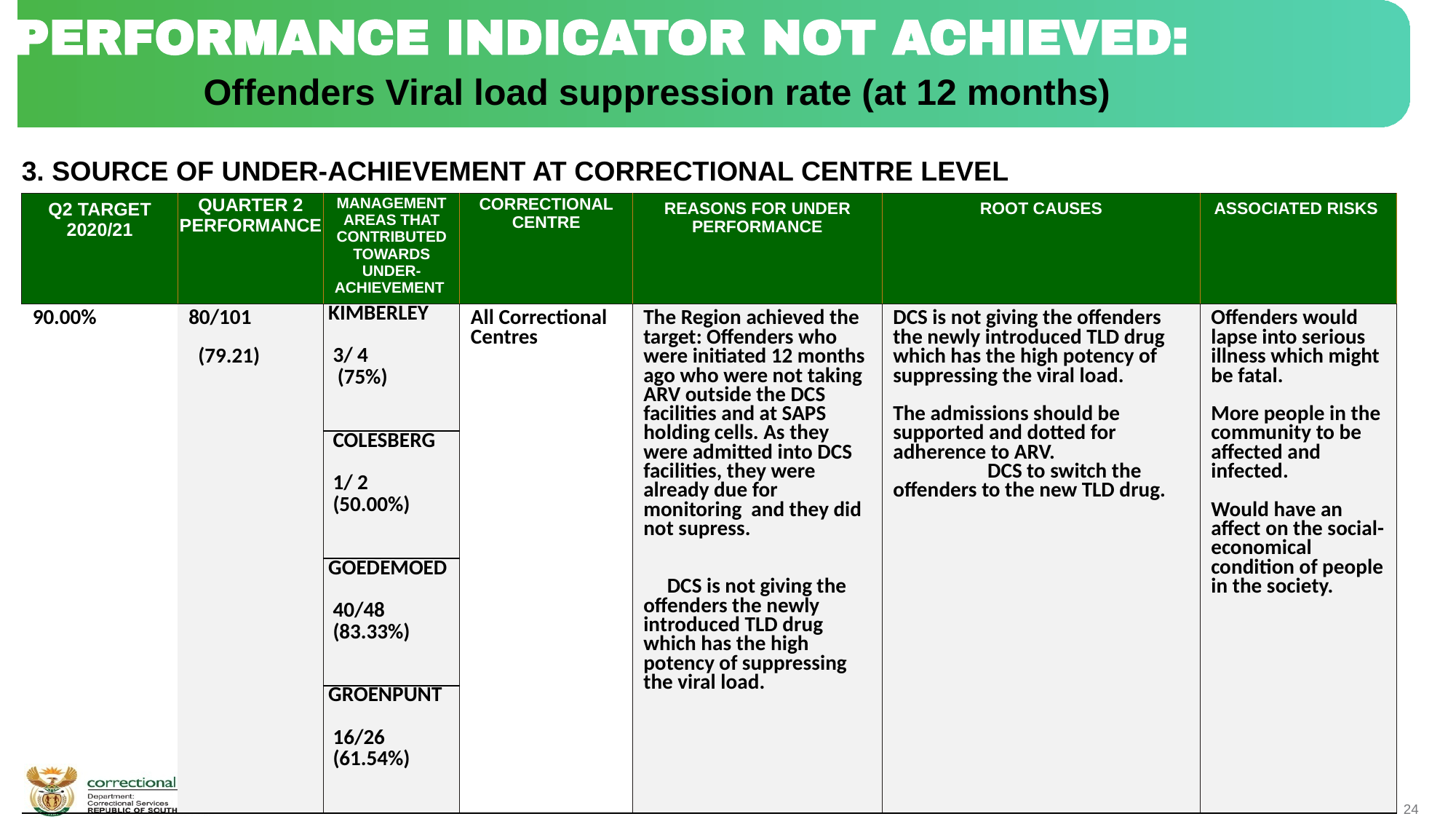

PERFORMANCE INDICATOR NOT ACHIEVED:
Offenders Viral load suppression rate (at 12 months)

     3. SOURCE OF UNDER-ACHIEVEMENT AT CORRECTIONAL CENTRE LEVEL
| Q2 TARGET 2020/21 | QUARTER 2 PERFORMANCE | MANAGEMENT AREAS THAT CONTRIBUTED TOWARDS UNDER-ACHIEVEMENT | CORRECTIONAL CENTRE | REASONS FOR UNDER PERFORMANCE | ROOT CAUSES | ASSOCIATED RISKS |
| --- | --- | --- | --- | --- | --- | --- |
| 90.00% | 80/101 (79.21) | KIMBERLEY 3/ 4 (75%) | All Correctional Centres | The Region achieved the target: Offenders who were initiated 12 months ago who were not taking ARV outside the DCS facilities and at SAPS holding cells. As they were admitted into DCS facilities, they were already due for monitoring and they did not supress. DCS is not giving the offenders the newly introduced TLD drug which has the high potency of suppressing the viral load. | DCS is not giving the offenders the newly introduced TLD drug which has the high potency of suppressing the viral load. The admissions should be supported and dotted for adherence to ARV. DCS to switch the offenders to the new TLD drug. | Offenders would lapse into serious illness which might be fatal. More people in the community to be affected and infected. Would have an affect on the social-economical condition of people in the society. |
|  |  | COLESBERG 1/ 2 (50.00%) |  |  |  |  |
|  |  | GOEDEMOED 40/48 (83.33%) |  |  |  |  |
|  |  | GROENPUNT 16/26 (61.54%) |  |  |  |  |